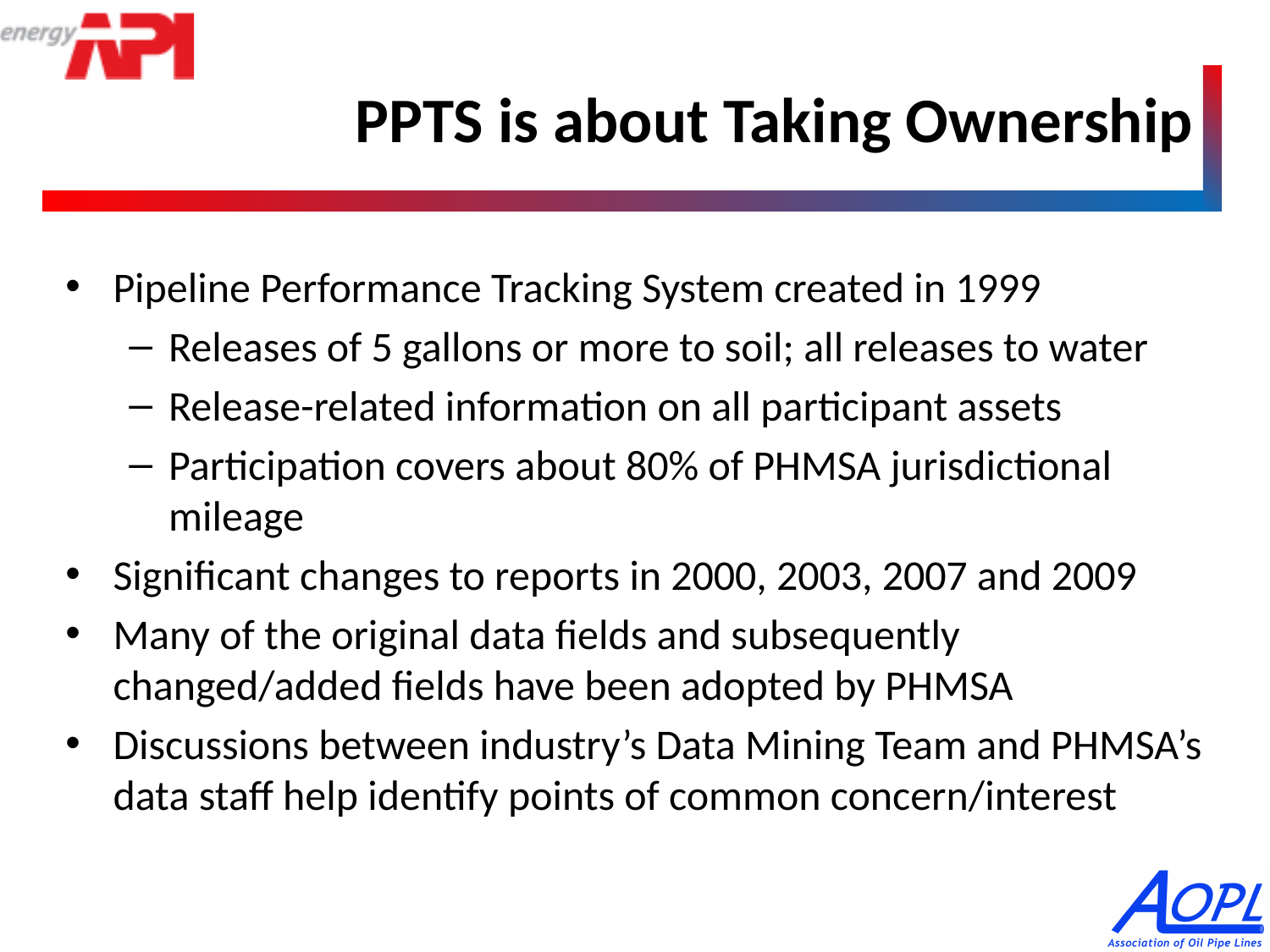

# PPTS is about Taking Ownership
Pipeline Performance Tracking System created in 1999
Releases of 5 gallons or more to soil; all releases to water
Release-related information on all participant assets
Participation covers about 80% of PHMSA jurisdictional mileage
Significant changes to reports in 2000, 2003, 2007 and 2009
Many of the original data fields and subsequently changed/added fields have been adopted by PHMSA
Discussions between industry’s Data Mining Team and PHMSA’s data staff help identify points of common concern/interest